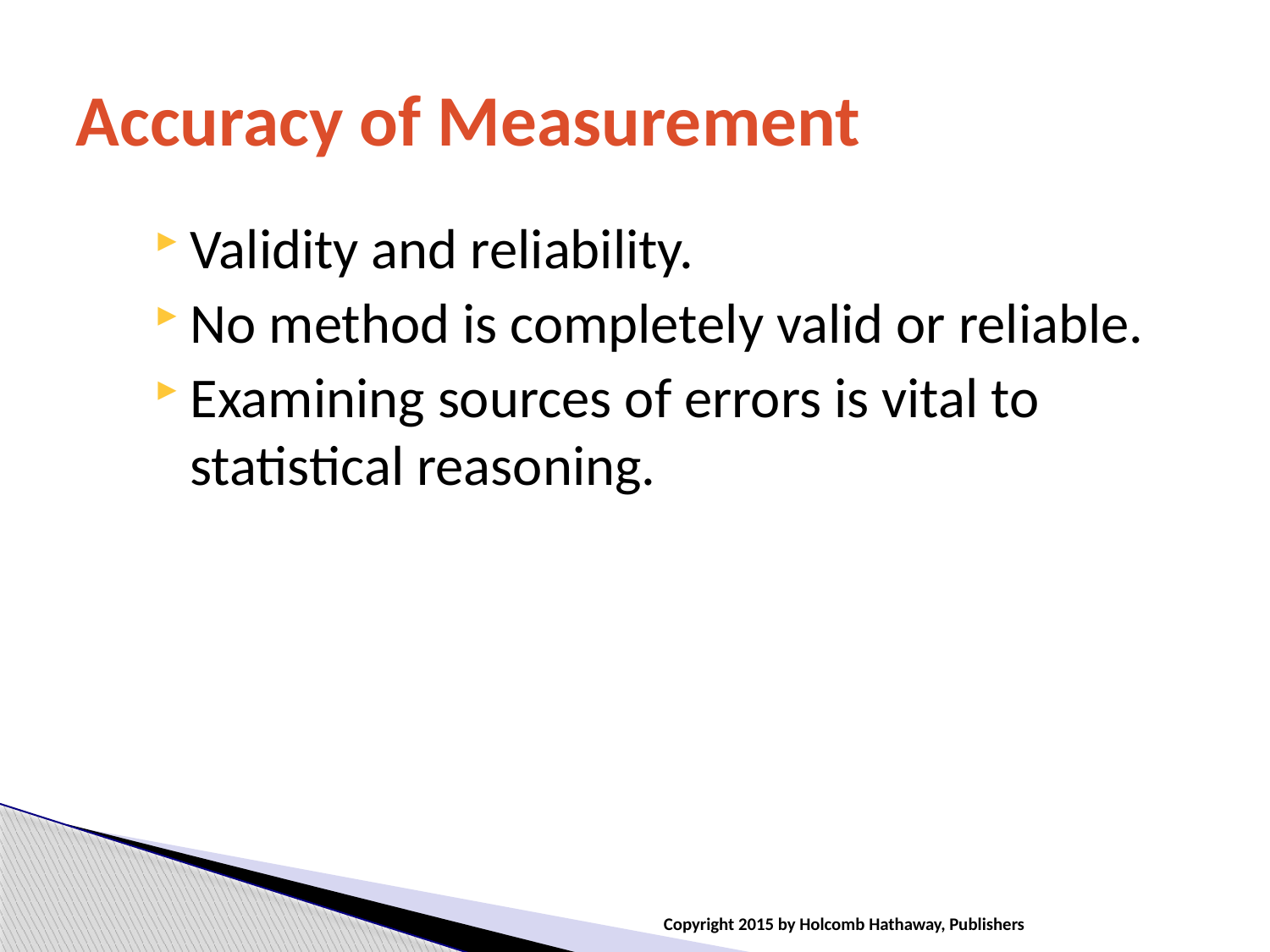

# Accuracy of Measurement
Validity and reliability.
No method is completely valid or reliable.
Examining sources of errors is vital to statistical reasoning.
Copyright 2015 by Holcomb Hathaway, Publishers